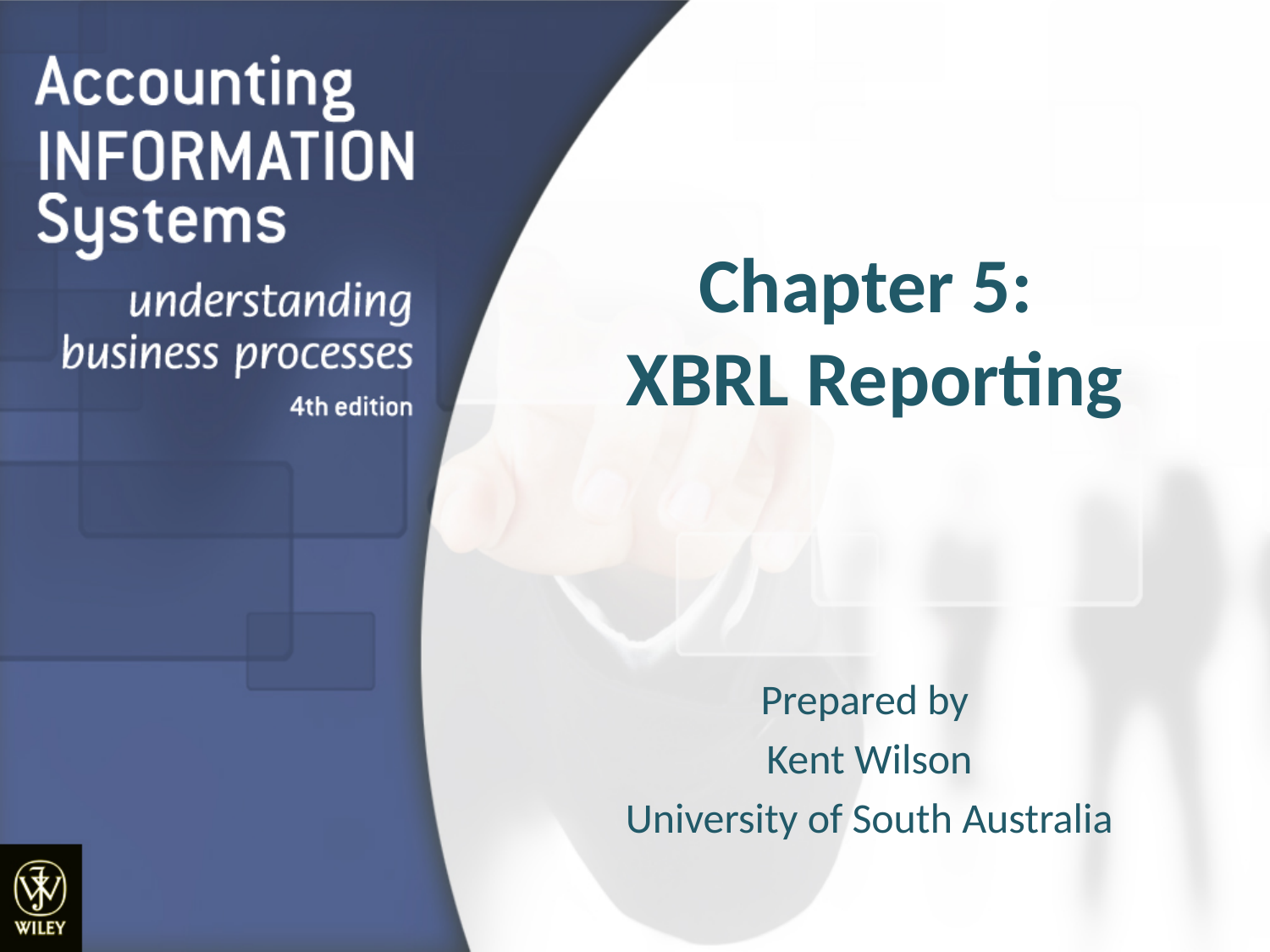

# Chapter 5: XBRL Reporting
Prepared by
Kent Wilson
University of South Australia